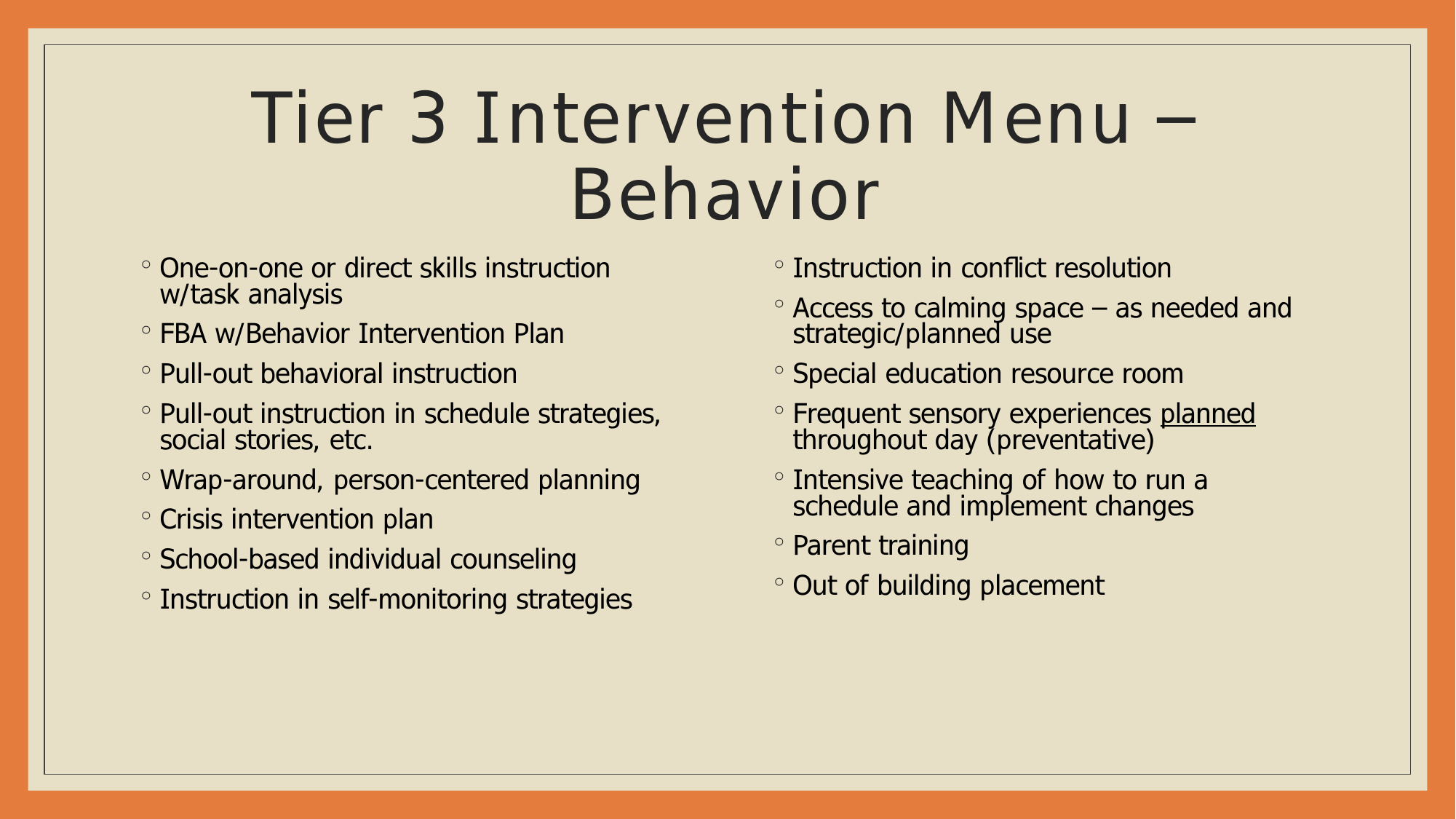

# Tier 3 Intervention Menu – Behavior
One-on-one or direct skills instruction w/task analysis
FBA w/Behavior Intervention Plan
Pull-out behavioral instruction
Pull-out instruction in schedule strategies, social stories, etc.
Wrap-around, person-centered planning
Crisis intervention plan
School-based individual counseling
Instruction in self-monitoring strategies

Instruction in conflict resolution
Access to calming space – as needed and strategic/planned use
Special education resource room
Frequent sensory experiences planned throughout day (preventative)
Intensive teaching of how to run a schedule and implement changes
Parent training
Out of building placement